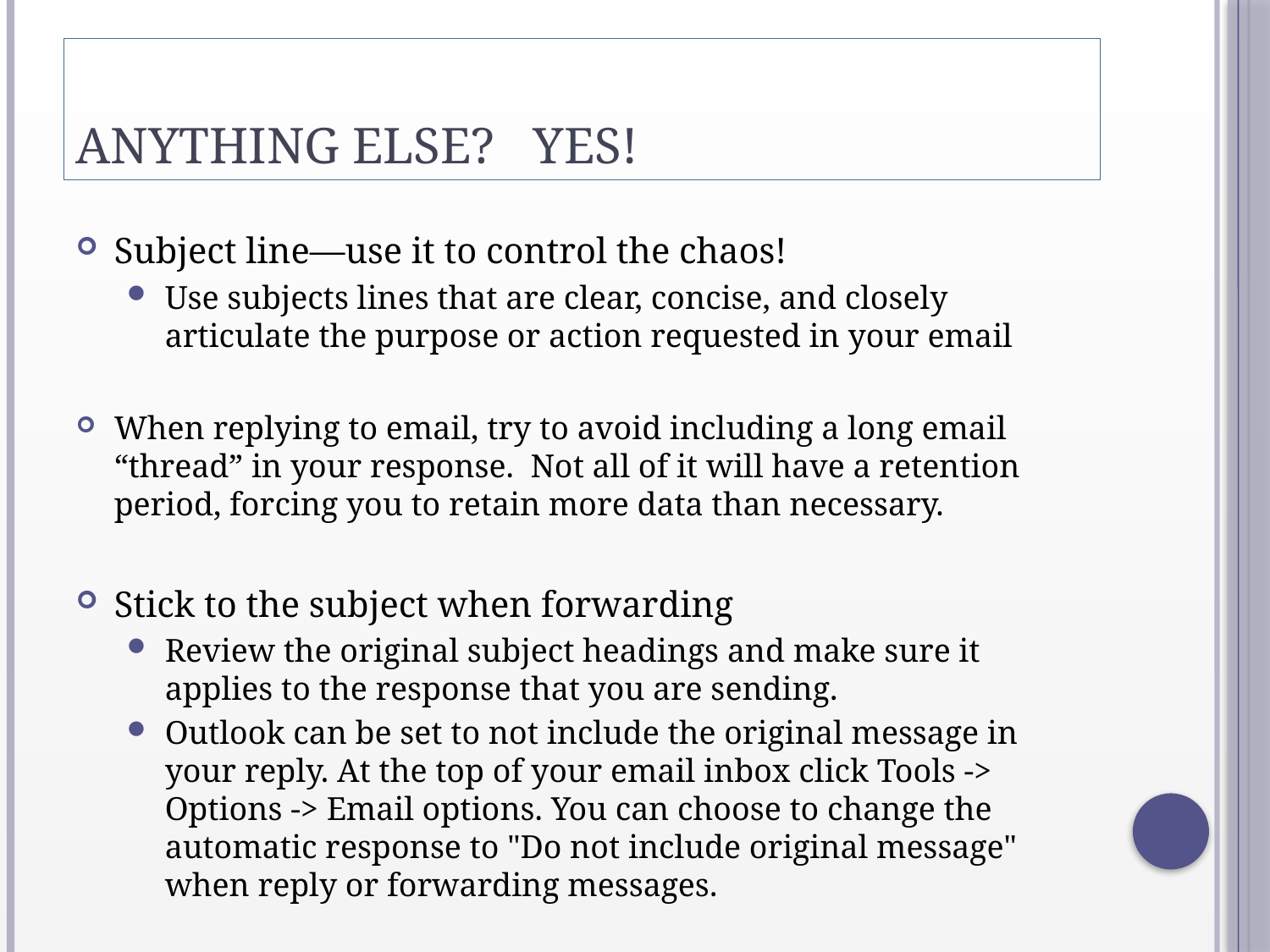

# ANYTHING ELSE?   YES!
Subject line—use it to control the chaos!
Use subjects lines that are clear, concise, and closely articulate the purpose or action requested in your email

When replying to email, try to avoid including a long email “thread” in your response.  Not all of it will have a retention period, forcing you to retain more data than necessary.

Stick to the subject when forwarding
Review the original subject headings and make sure it applies to the response that you are sending.
Outlook can be set to not include the original message in your reply. At the top of your email inbox click Tools -> Options -> Email options. You can choose to change the automatic response to "Do not include original message" when reply or forwarding messages.